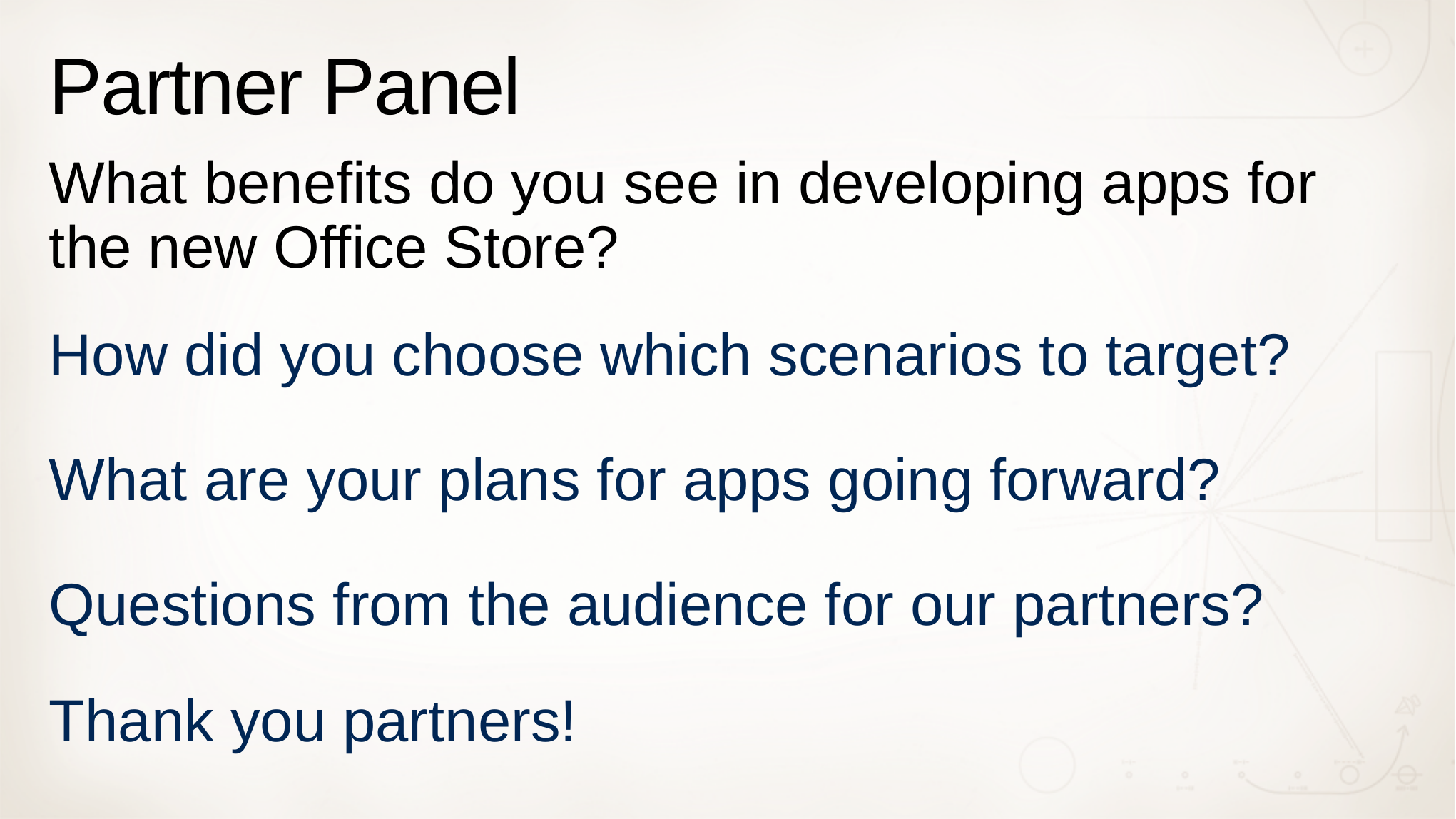

# Partner Panel
What benefits do you see in developing apps for the new Office Store?
How did you choose which scenarios to target?
What are your plans for apps going forward?
Questions from the audience for our partners?
Thank you partners!